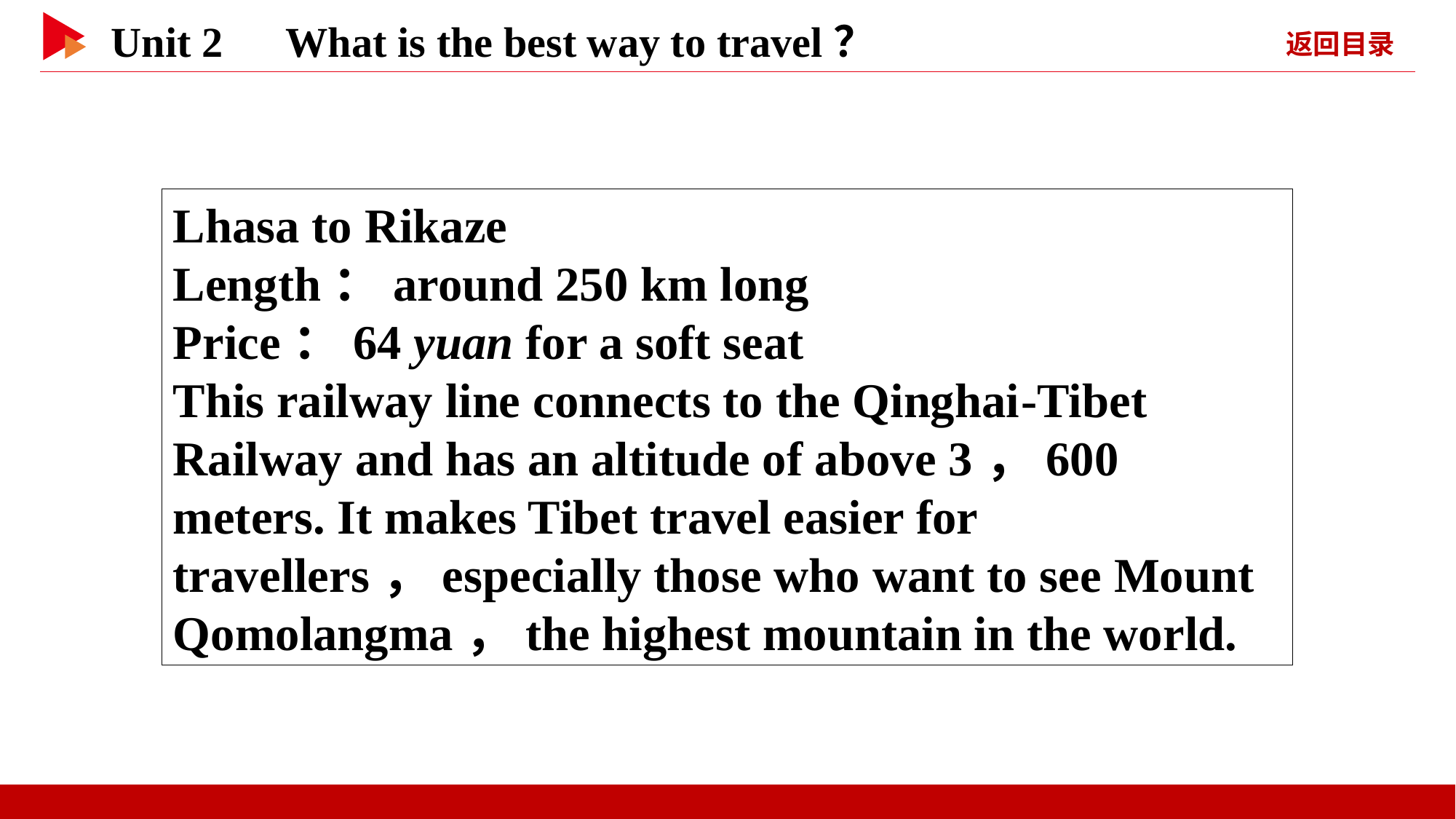

Lhasa to Rikaze
Length：around 250 km long
Price：64 yuan for a soft seat
This railway line connects to the Qinghai-Tibet Railway and has an altitude of above 3，600 meters. It makes Tibet travel easier for travellers，especially those who want to see Mount Qomolangma，the highest mountain in the world.